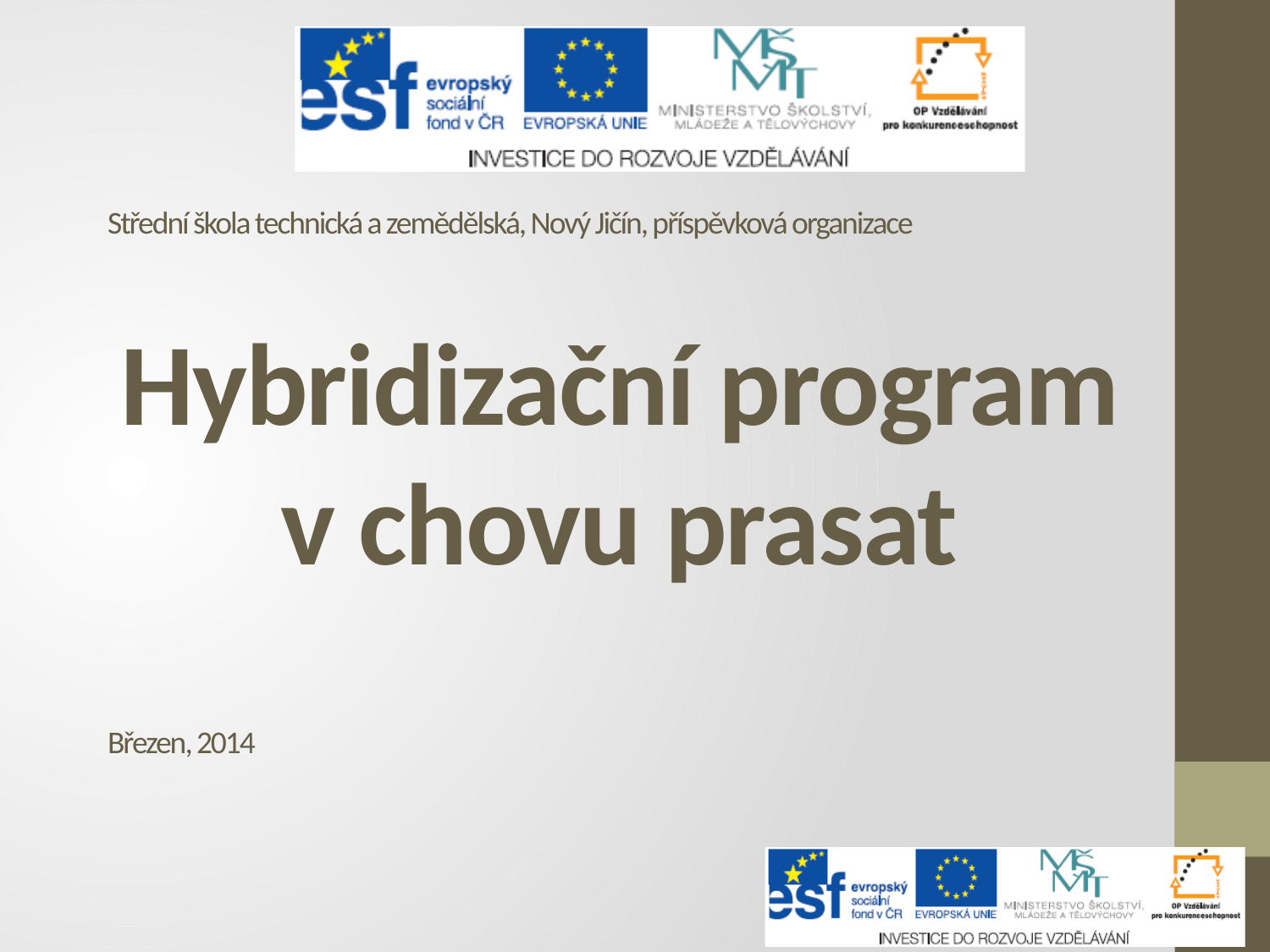

Střední škola technická a zemědělská, Nový Jičín, příspěvková organizace
# Hybridizační program v chovu prasat
Březen, 2014